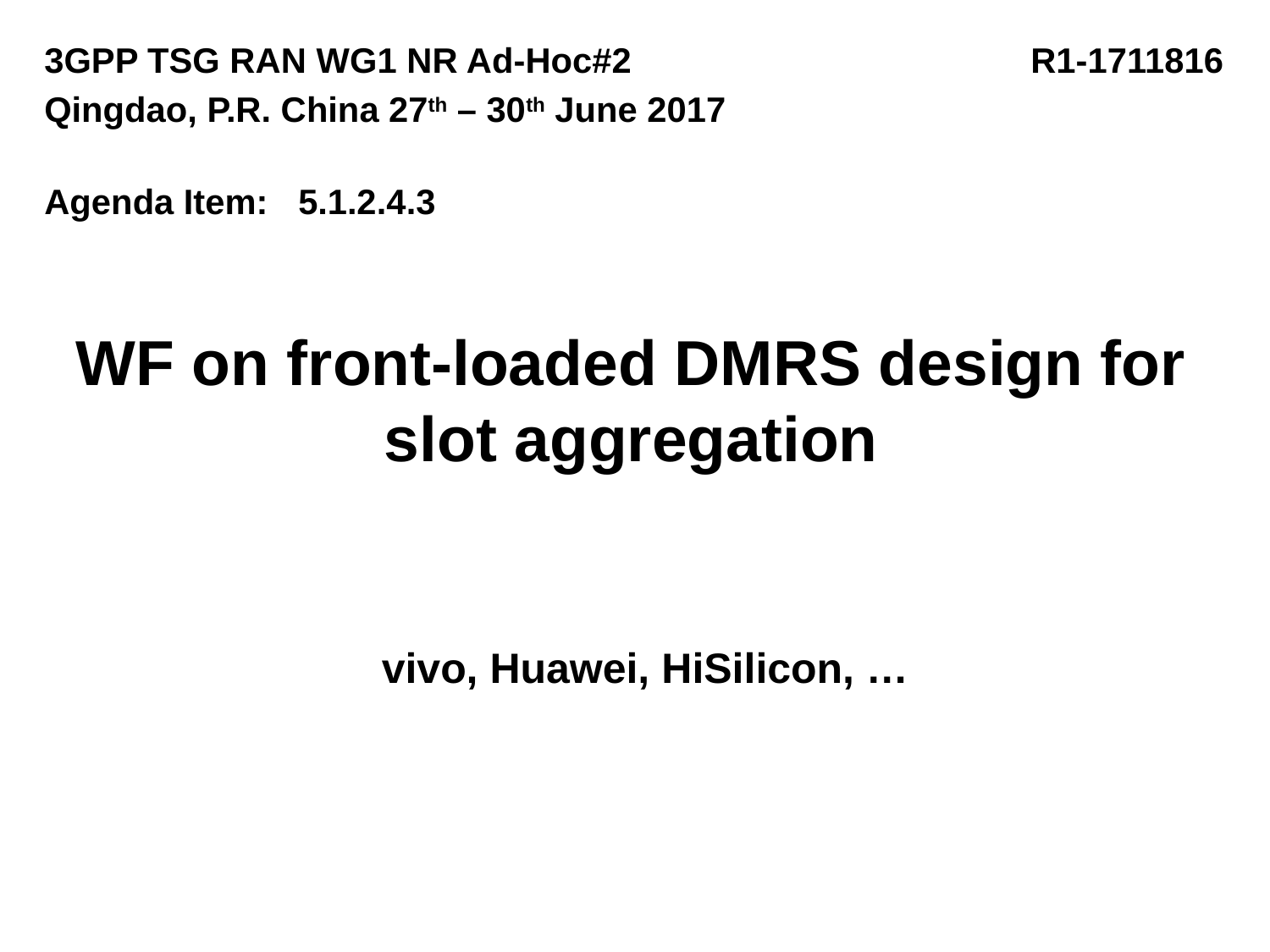

3GPP TSG RAN WG1 NR Ad-Hoc#2			          R1-1711816
Qingdao, P.R. China 27th – 30th June 2017

Agenda Item:	5.1.2.4.3

# WF on front-loaded DMRS design for slot aggregation
vivo, Huawei, HiSilicon, …